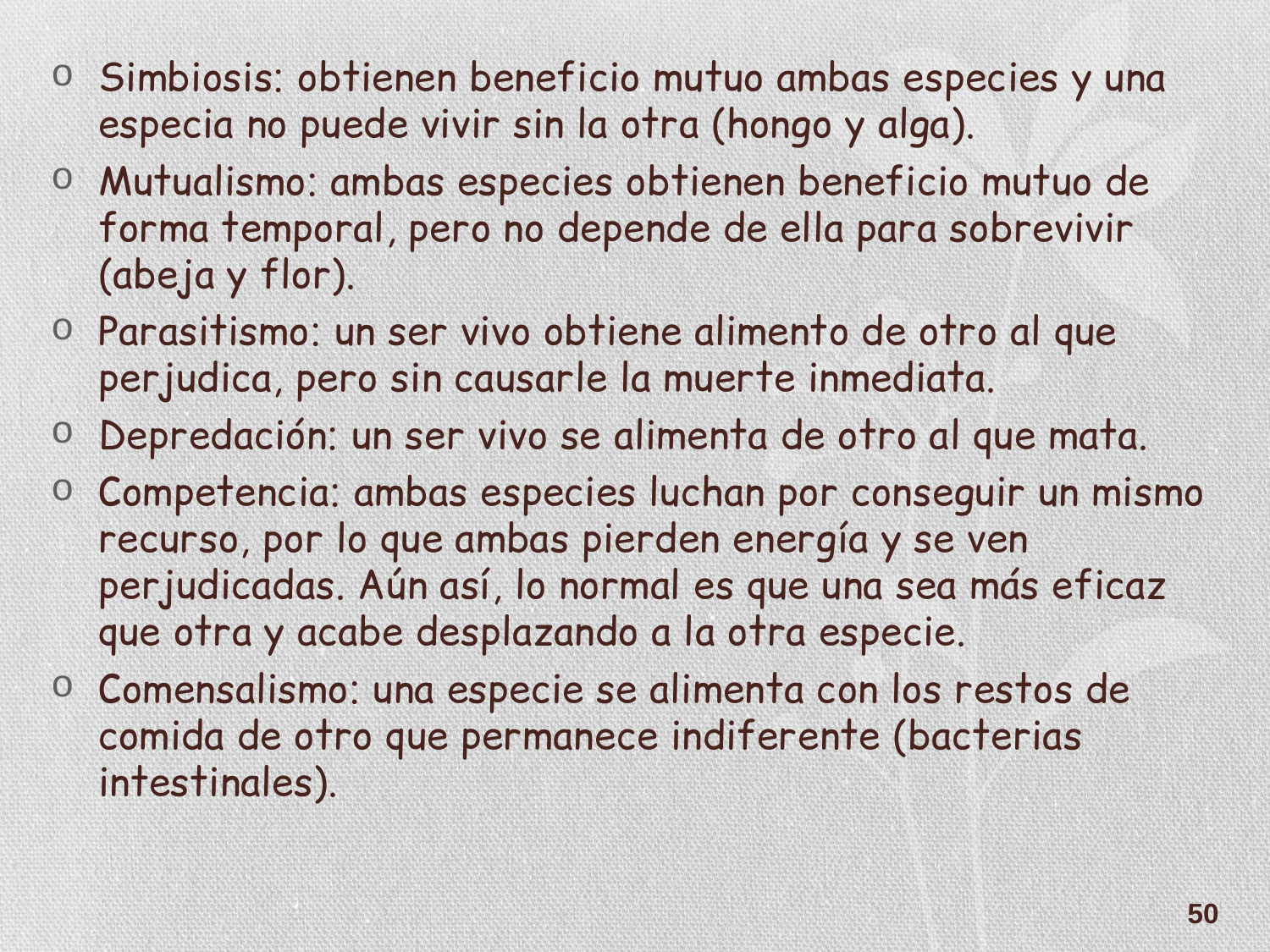

Simbiosis: obtienen beneficio mutuo ambas especies y una especia no puede vivir sin la otra (hongo y alga).
Mutualismo: ambas especies obtienen beneficio mutuo de forma temporal, pero no depende de ella para sobrevivir (abeja y flor).
Parasitismo: un ser vivo obtiene alimento de otro al que perjudica, pero sin causarle la muerte inmediata.
Depredación: un ser vivo se alimenta de otro al que mata.
Competencia: ambas especies luchan por conseguir un mismo recurso, por lo que ambas pierden energía y se ven perjudicadas. Aún así, lo normal es que una sea más eficaz que otra y acabe desplazando a la otra especie.
Comensalismo: una especie se alimenta con los restos de comida de otro que permanece indiferente (bacterias intestinales).
50